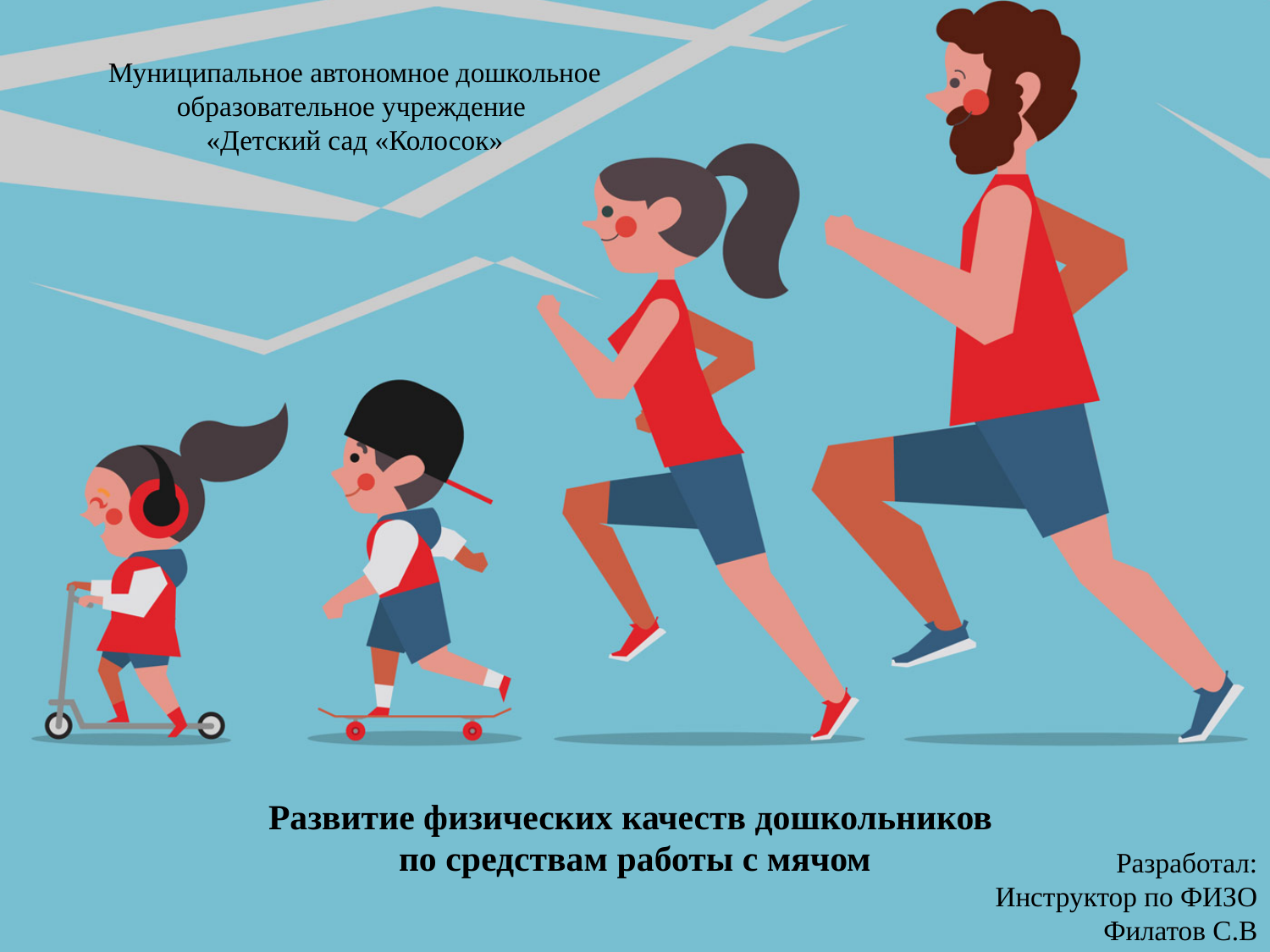

Муниципальное автономное дошкольное образовательное учреждение
«Детский сад «Колосок»
# Развитие физических качеств дошкольников
по средствам работы с мячом
Разработал:
Инструктор по ФИЗО
                                            Филатов С.В